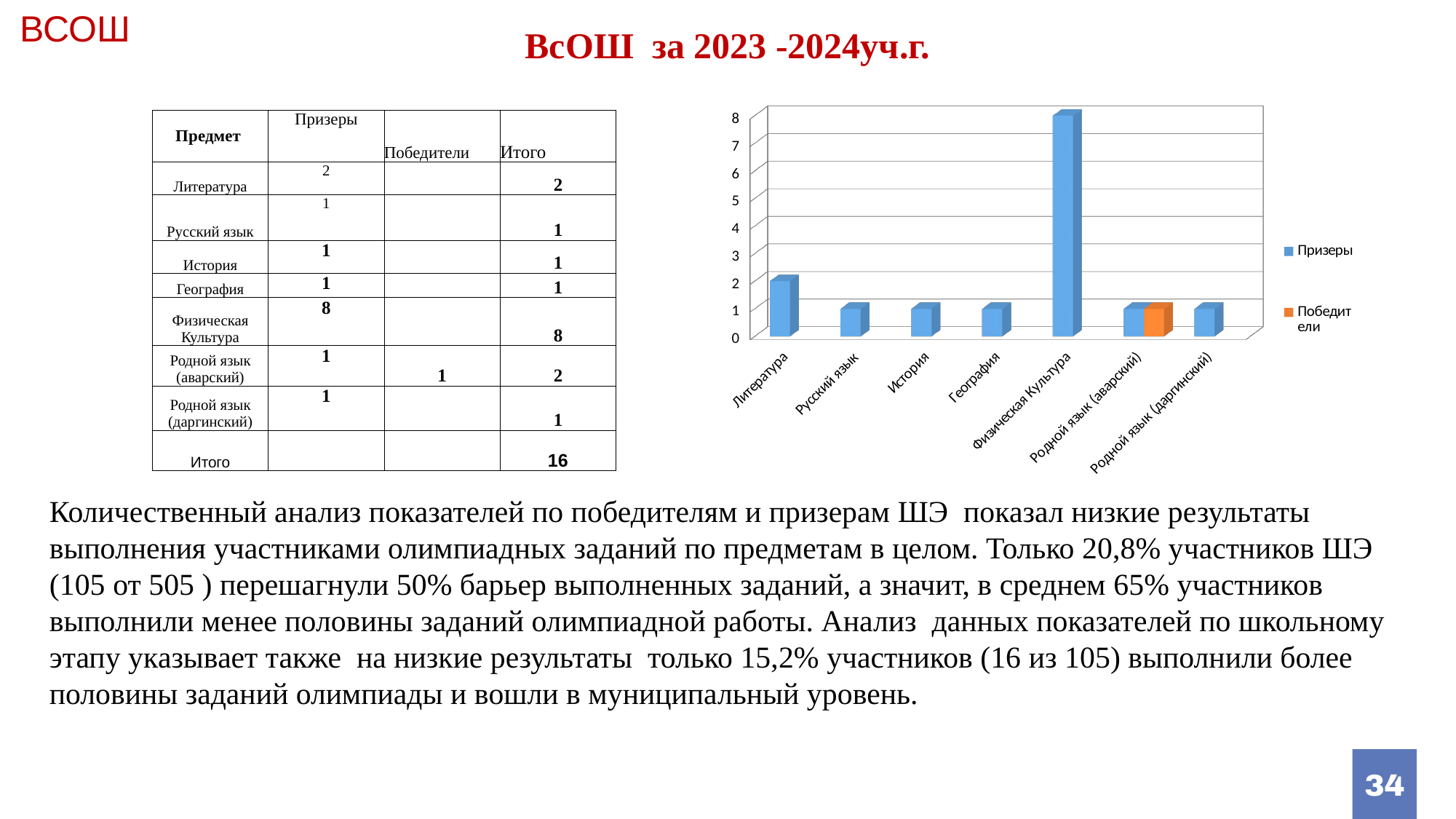

ВСОШ
# ВсОШ  за 2023 -2024уч.г.

[unsupported chart]

| Предмет | Призеры | Победители | Итого |
| --- | --- | --- | --- |
| Литература | 2 |  | 2 |
| Русский язык | 1 |  | 1 |
| История | 1 |  | 1 |
| География | 1 |  | 1 |
| Физическая Культура | 8 |  | 8 |
| Родной язык (аварский) | 1 | 1 | 2 |
| Родной язык (даргинский) | 1 |  | 1 |
| Итого |  |  | 16 |
Количественный анализ показателей по победителям и призерам ШЭ  показал низкие результаты выполнения участниками олимпиадных заданий по предметам в целом. Только 20,8% участников ШЭ (105 от 505 ) перешагнули 50% барьер выполненных заданий, а значит, в среднем 65% участников выполнили менее половины заданий олимпиадной работы. Анализ  данных показателей по школьному этапу указывает также  на низкие результаты  только 15,2% участников (16 из 105) выполнили более половины заданий олимпиады и вошли в муниципальный уровень.

34